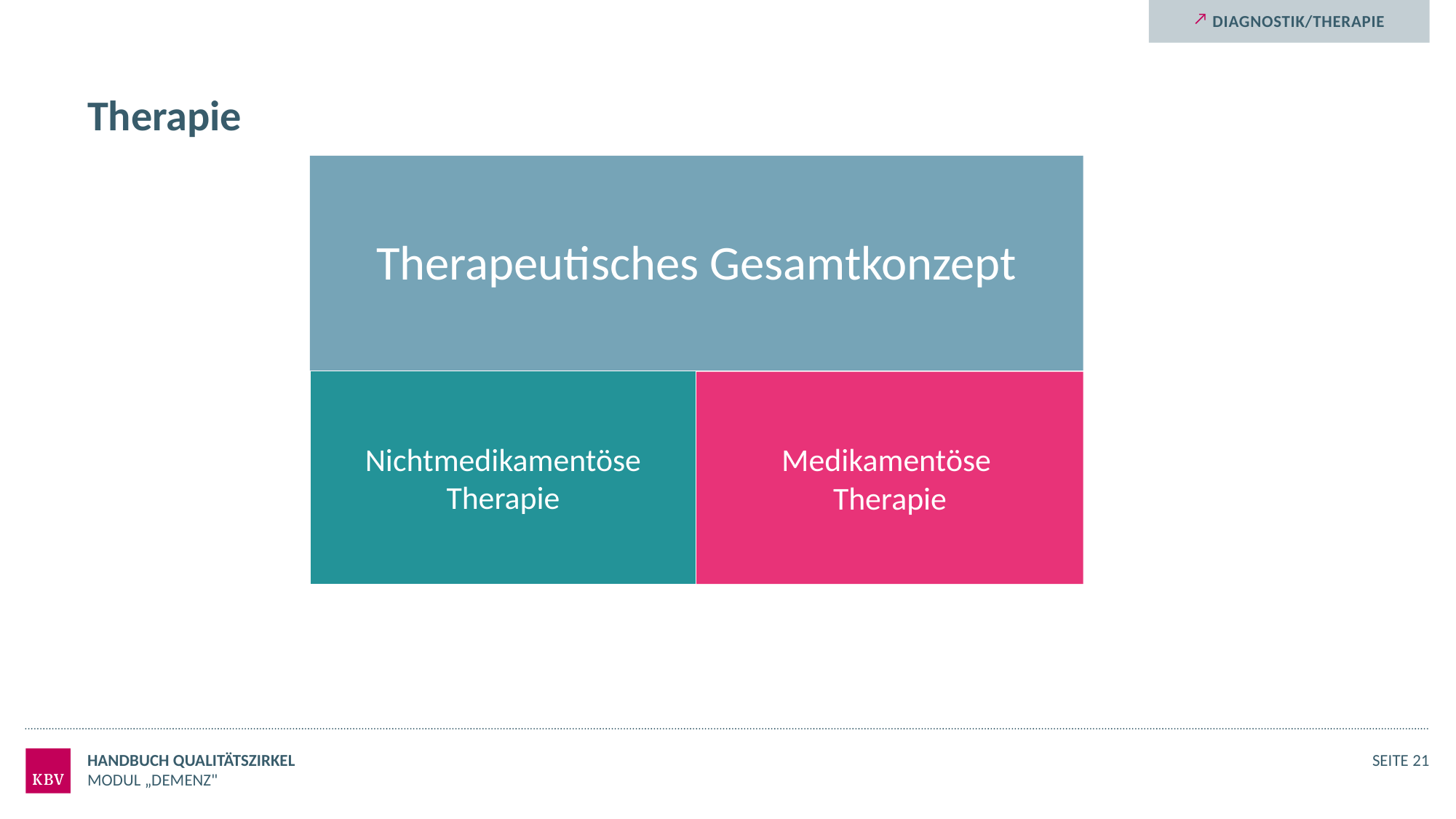

Diagnostik/Therapie
# Therapie
Therapeutisches Gesamtkonzept
Nichtmedikamentöse
Therapie
Medikamentöse
Therapie
Handbuch Qualitätszirkel
Seite 21
Modul „Demenz"